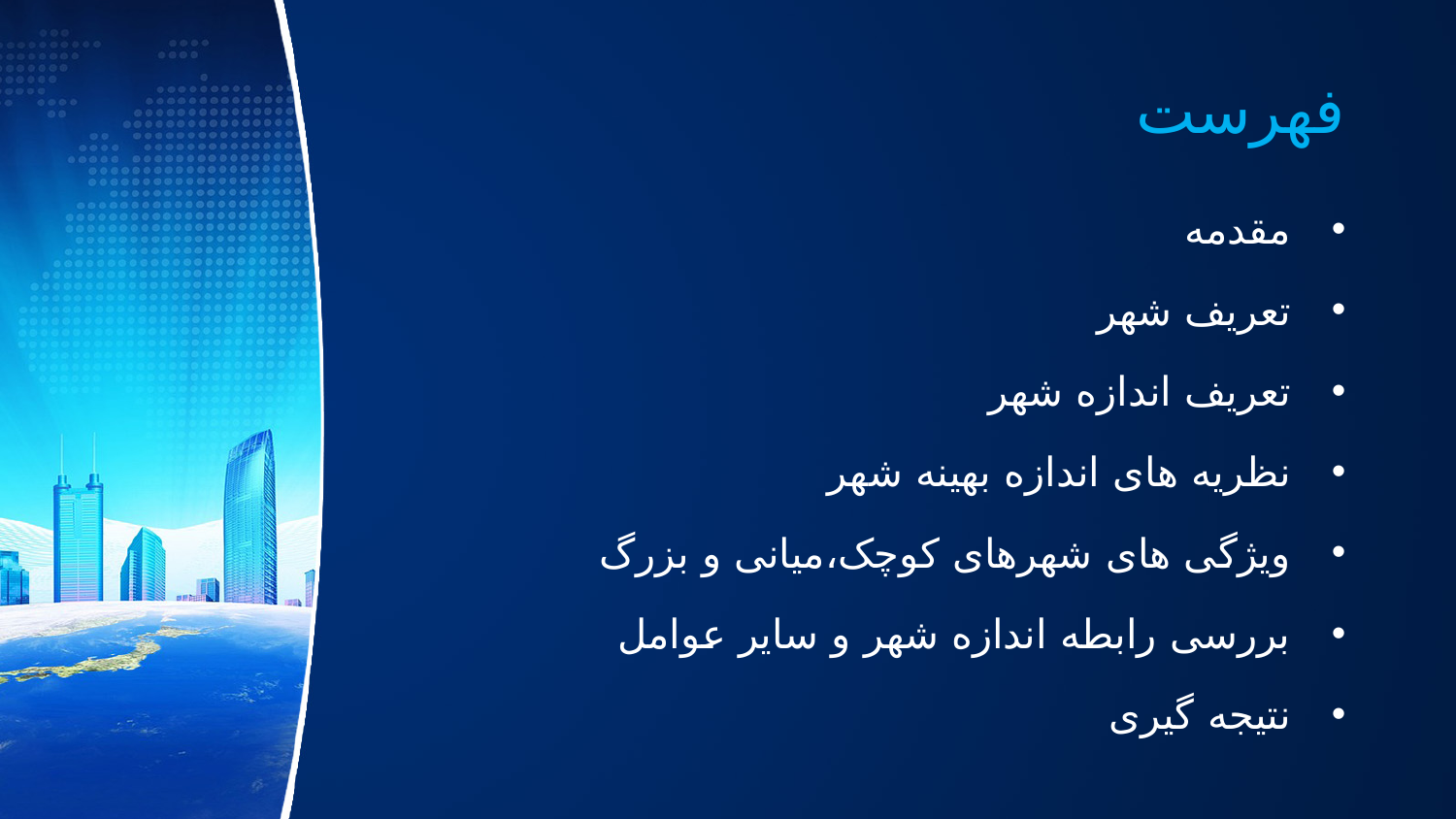

# فهرست
مقدمه
تعریف شهر
تعریف اندازه شهر
نظریه های اندازه بهینه شهر
ویژگی های شهرهای کوچک،میانی و بزرگ
بررسی رابطه اندازه شهر و سایر عوامل
نتیجه گیری